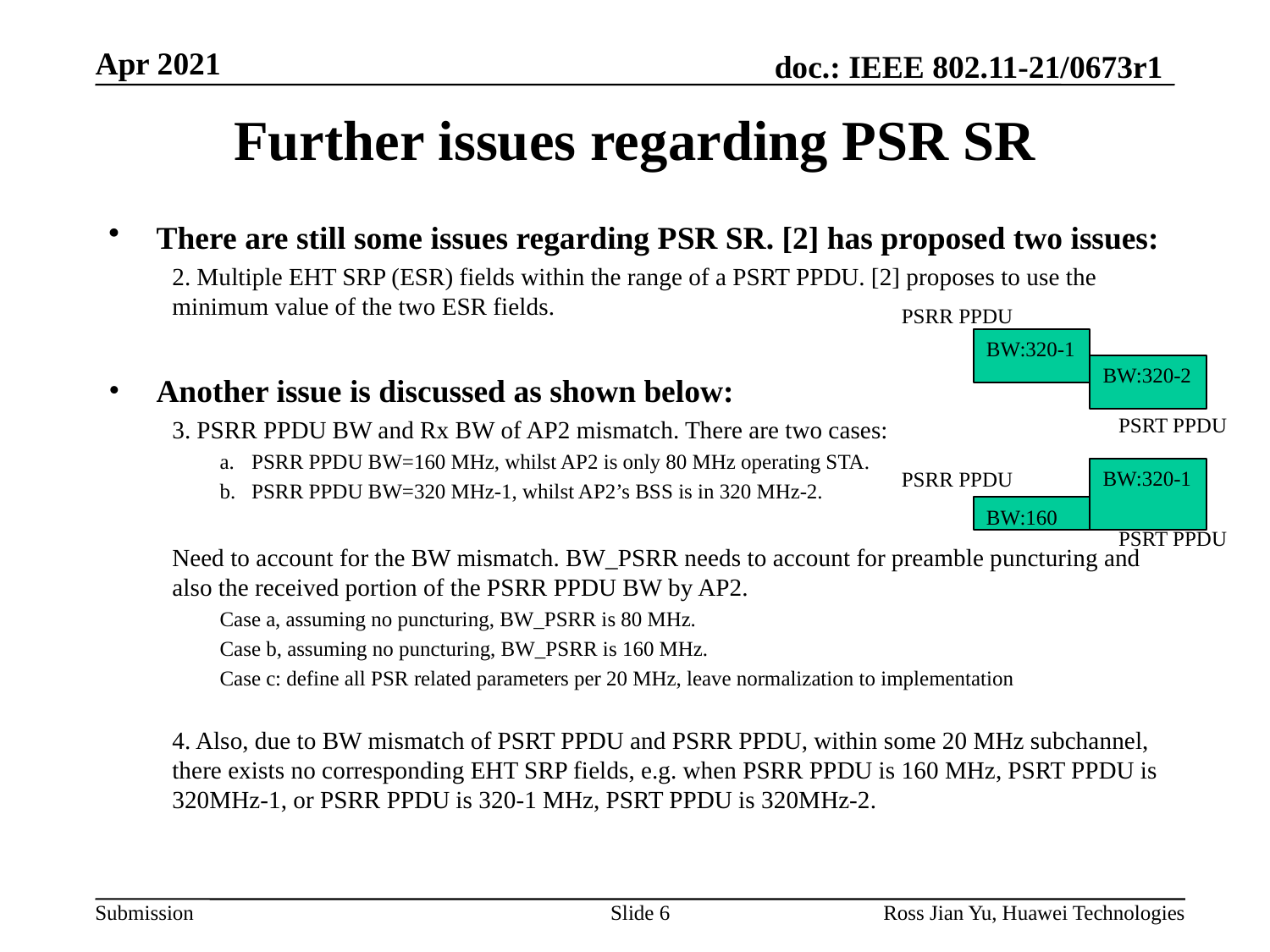

# Further issues regarding PSR SR
There are still some issues regarding PSR SR. [2] has proposed two issues:
2. Multiple EHT SRP (ESR) fields within the range of a PSRT PPDU. [2] proposes to use the minimum value of the two ESR fields.

Another issue is discussed as shown below:
3. PSRR PPDU BW and Rx BW of AP2 mismatch. There are two cases:
PSRR PPDU BW=160 MHz, whilst AP2 is only 80 MHz operating STA.
PSRR PPDU BW=320 MHz-1, whilst AP2’s BSS is in 320 MHz-2.

Need to account for the BW mismatch. BW_PSRR needs to account for preamble puncturing and also the received portion of the PSRR PPDU BW by AP2.
Case a, assuming no puncturing, BW_PSRR is 80 MHz.
Case b, assuming no puncturing, BW_PSRR is 160 MHz.
Case c: define all PSR related parameters per 20 MHz, leave normalization to implementation

4. Also, due to BW mismatch of PSRT PPDU and PSRR PPDU, within some 20 MHz subchannel, there exists no corresponding EHT SRP fields, e.g. when PSRR PPDU is 160 MHz, PSRT PPDU is 320MHz-1, or PSRR PPDU is 320-1 MHz, PSRT PPDU is 320MHz-2.

PSRR PPDU
BW:320-1
BW:320-2
PSRT PPDU
BW:320-1
PSRR PPDU
BW:160
PSRT PPDU
Slide 6